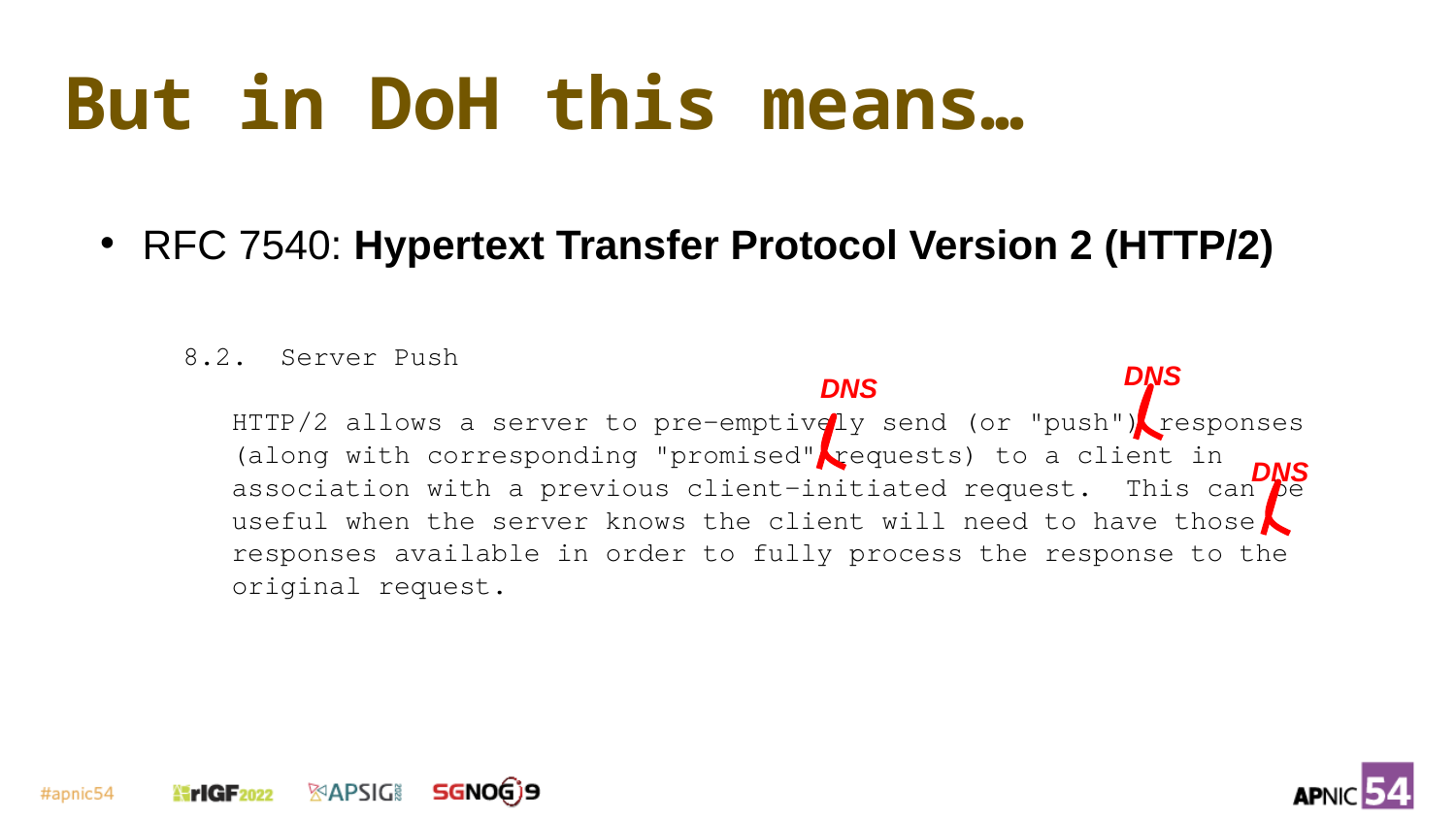

# But in DoH this means…
RFC 7540: Hypertext Transfer Protocol Version 2 (HTTP/2)
8.2.  Server Push

   HTTP/2 allows a server to pre-emptively send (or "push") responses
   (along with corresponding "promised" requests) to a client in
   association with a previous client-initiated request.  This can be
   useful when the server knows the client will need to have those
   responses available in order to fully process the response to the
   original request.
DNS
DNS

DNS